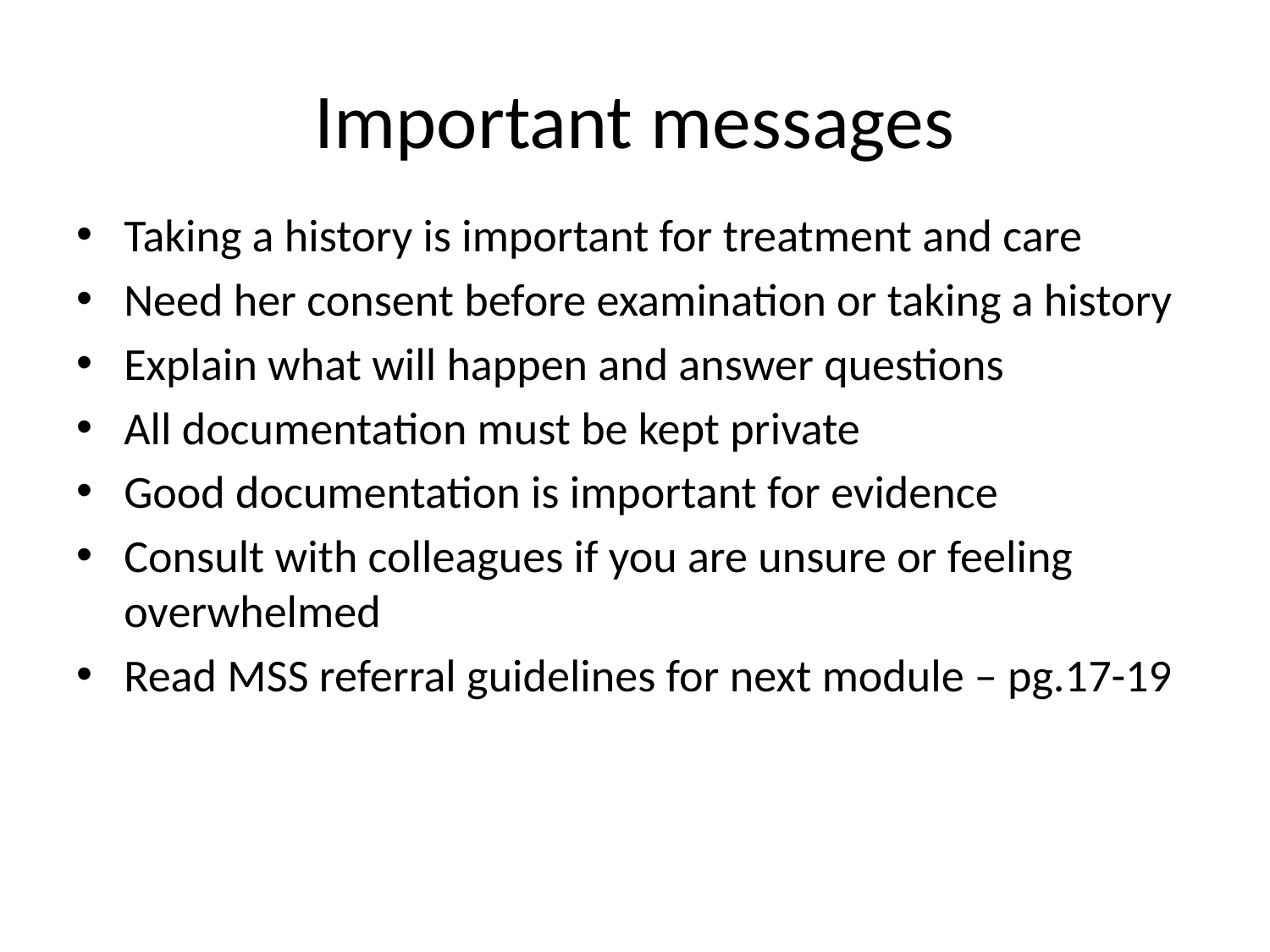

# Important messages
Taking a history is important for treatment and care
Need her consent before examination or taking a history
Explain what will happen and answer questions
All documentation must be kept private
Good documentation is important for evidence
Consult with colleagues if you are unsure or feeling overwhelmed
Read MSS referral guidelines for next module – pg.17-19